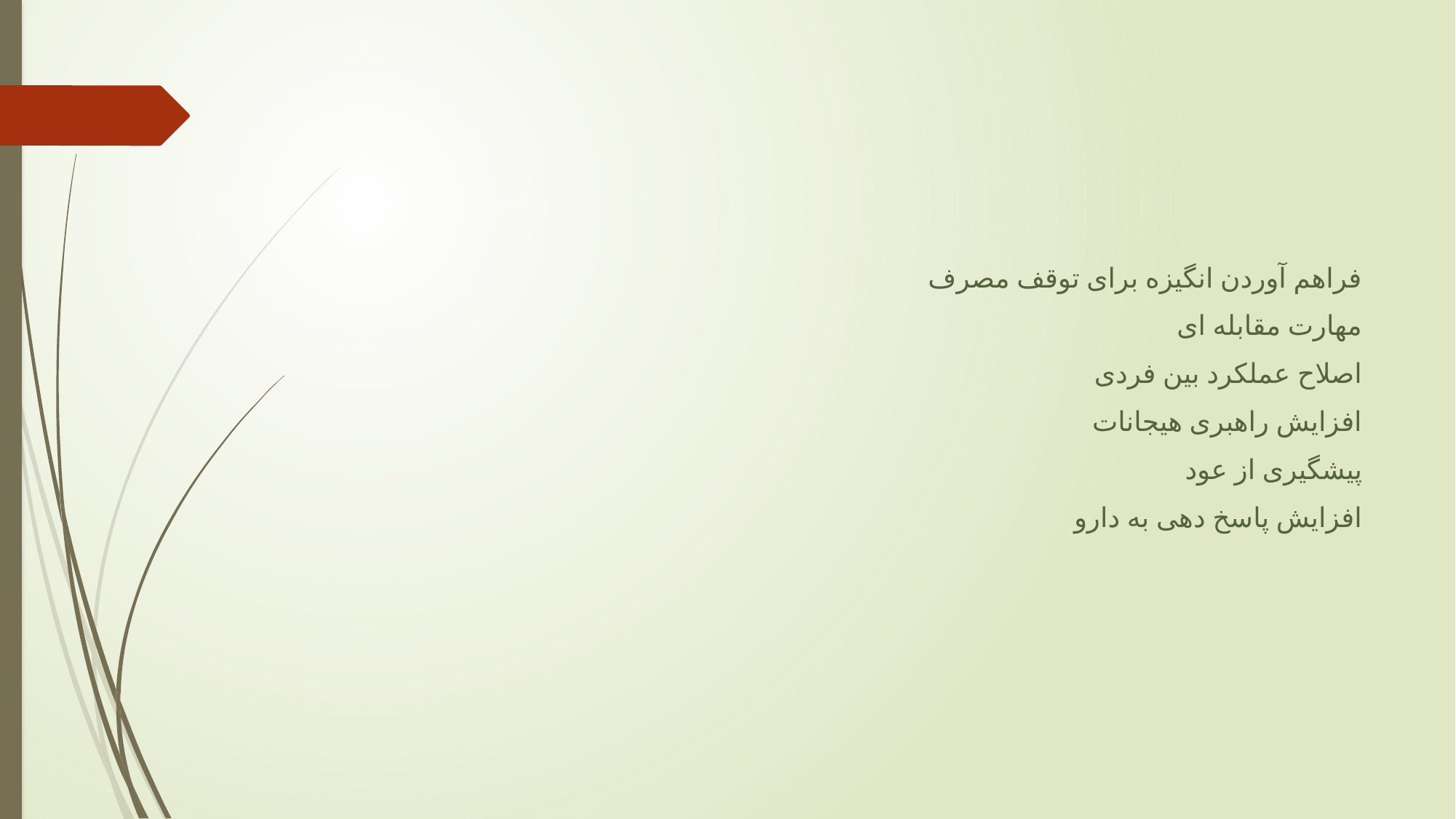

فراهم آوردن انگیزه برای توقف مصرف
مهارت مقابله ای
اصلاح عملکرد بین فردی
افزایش راهبری هیجانات
پیشگیری از عود
افزایش پاسخ دهی به دارو